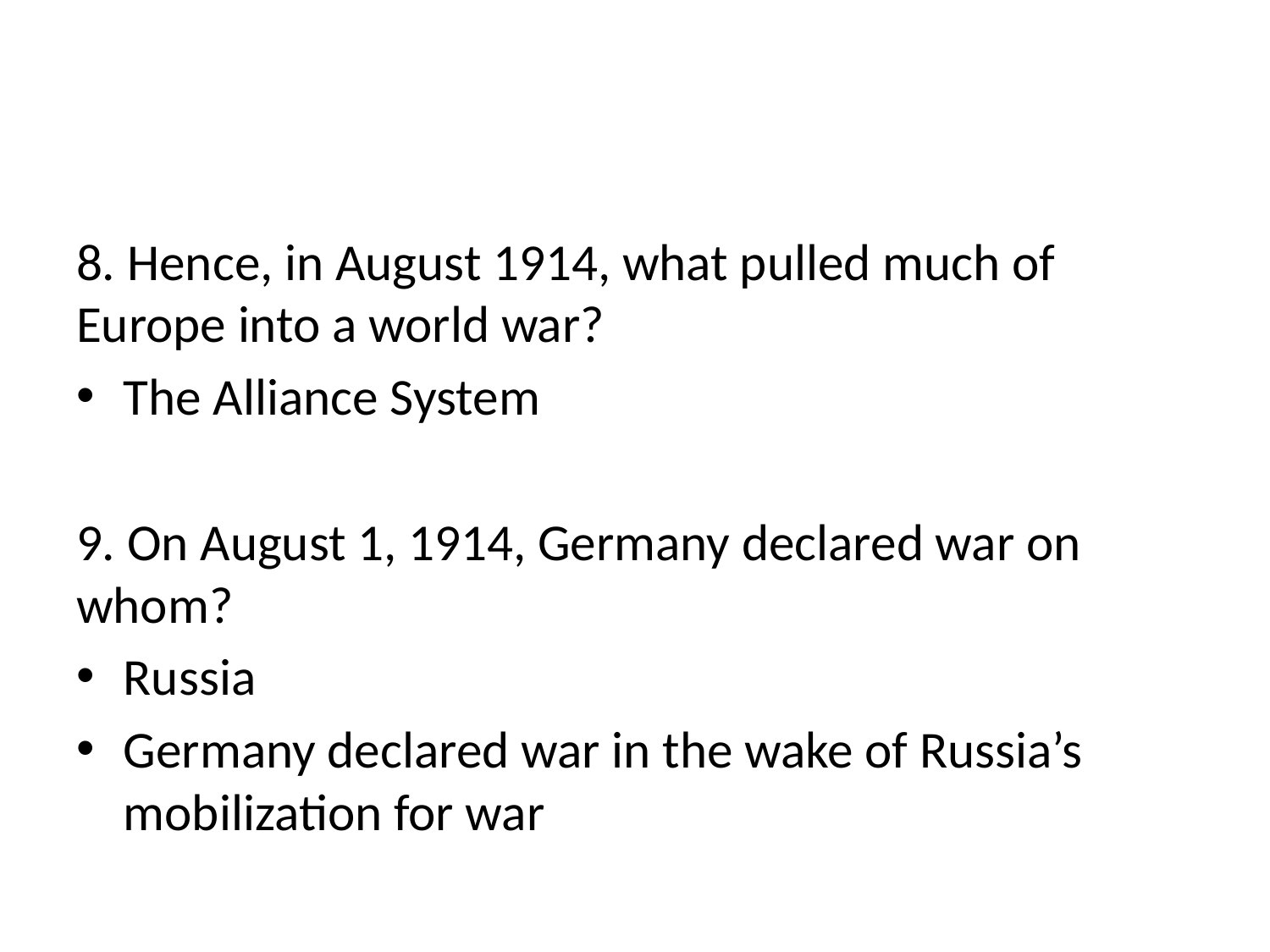

#
8. Hence, in August 1914, what pulled much of Europe into a world war?
The Alliance System

9. On August 1, 1914, Germany declared war on whom?
Russia
Germany declared war in the wake of Russia’s mobilization for war